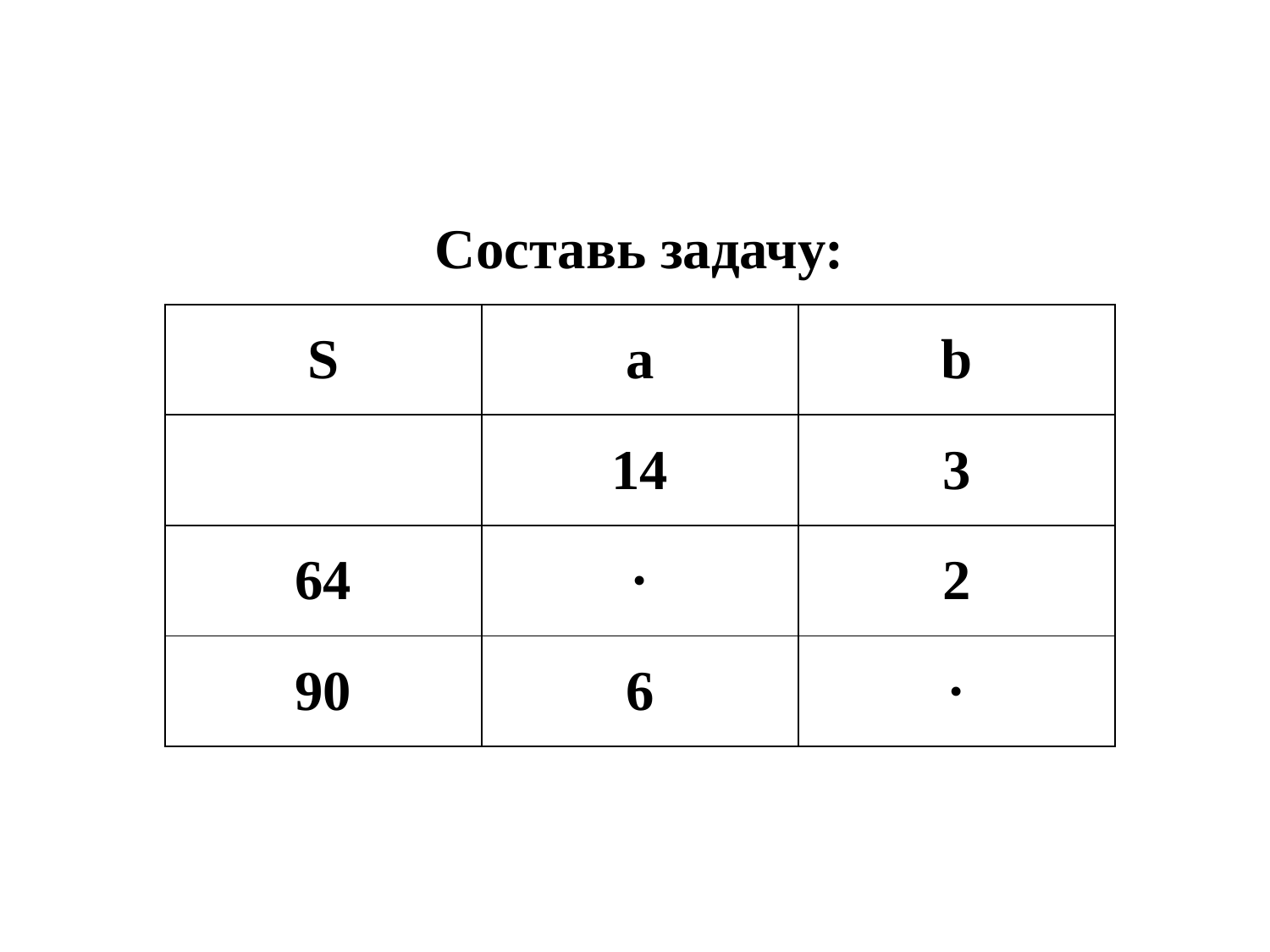

| Составь задачу: |  |  |
| --- | --- | --- |
| S | a | b |
|  | 14 | 3 |
| 64 | · | 2 |
| 90 | 6 | · |